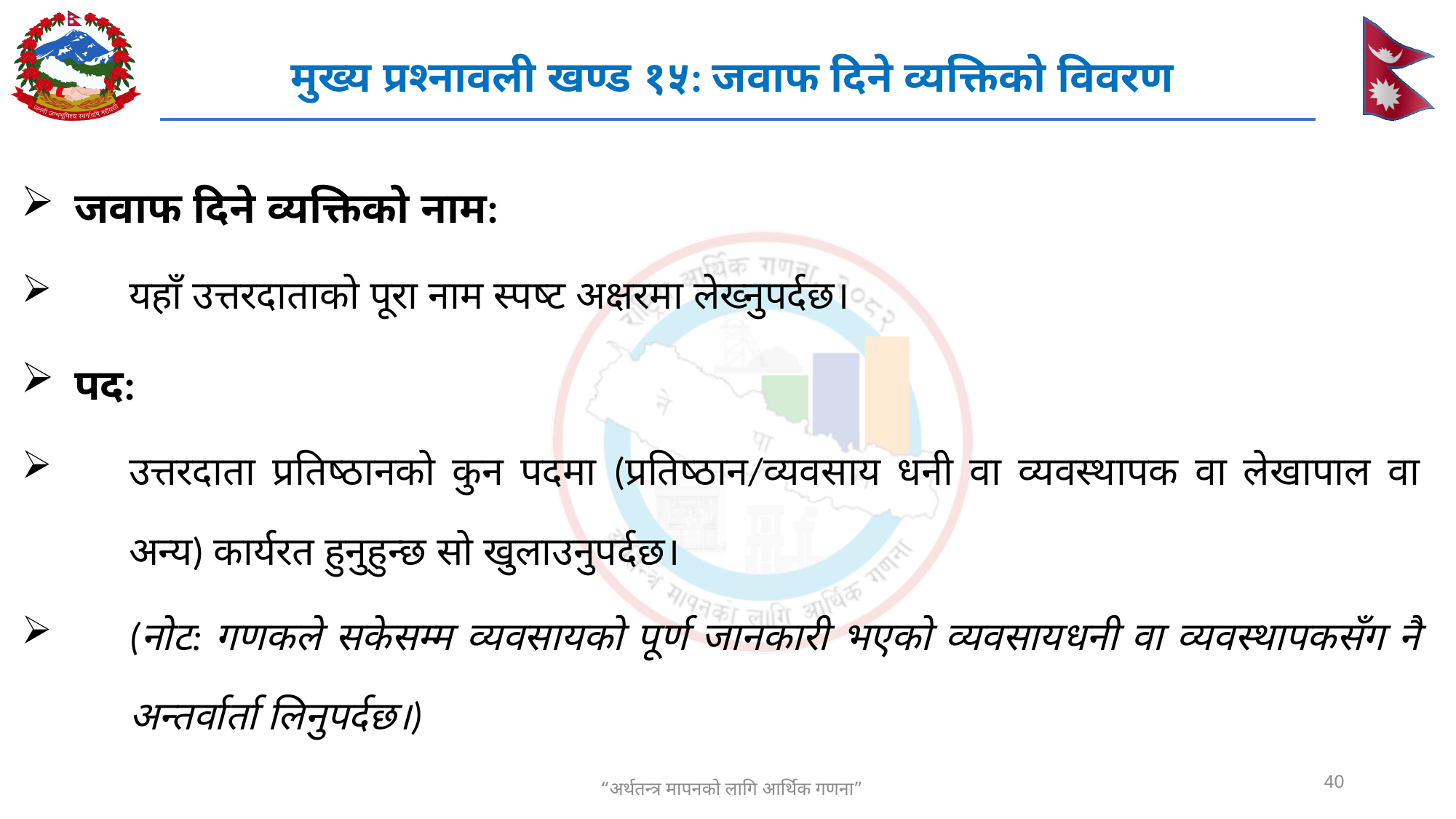

# मुख्य प्रश्नावली खण्ड १५: जवाफ दिने व्यक्तिको विवरण
जवाफ दिने व्यक्तिको नाम:
यहाँ उत्तरदाताको पूरा नाम स्पष्ट अक्षरमा लेख्नुपर्दछ।
पद:
उत्तरदाता प्रतिष्ठानको कुन पदमा (प्रतिष्ठान/व्यवसाय धनी वा व्यवस्थापक वा लेखापाल वा अन्य) कार्यरत हुनुहुन्छ सो खुलाउनुपर्दछ।
(नोट: गणकले सकेसम्म व्यवसायको पूर्ण जानकारी भएको व्यवसायधनी वा व्यवस्थापकसँग नै अन्तर्वार्ता लिनुपर्दछ।)

40
“अर्थतन्त्र मापनको लागि आर्थिक गणना”